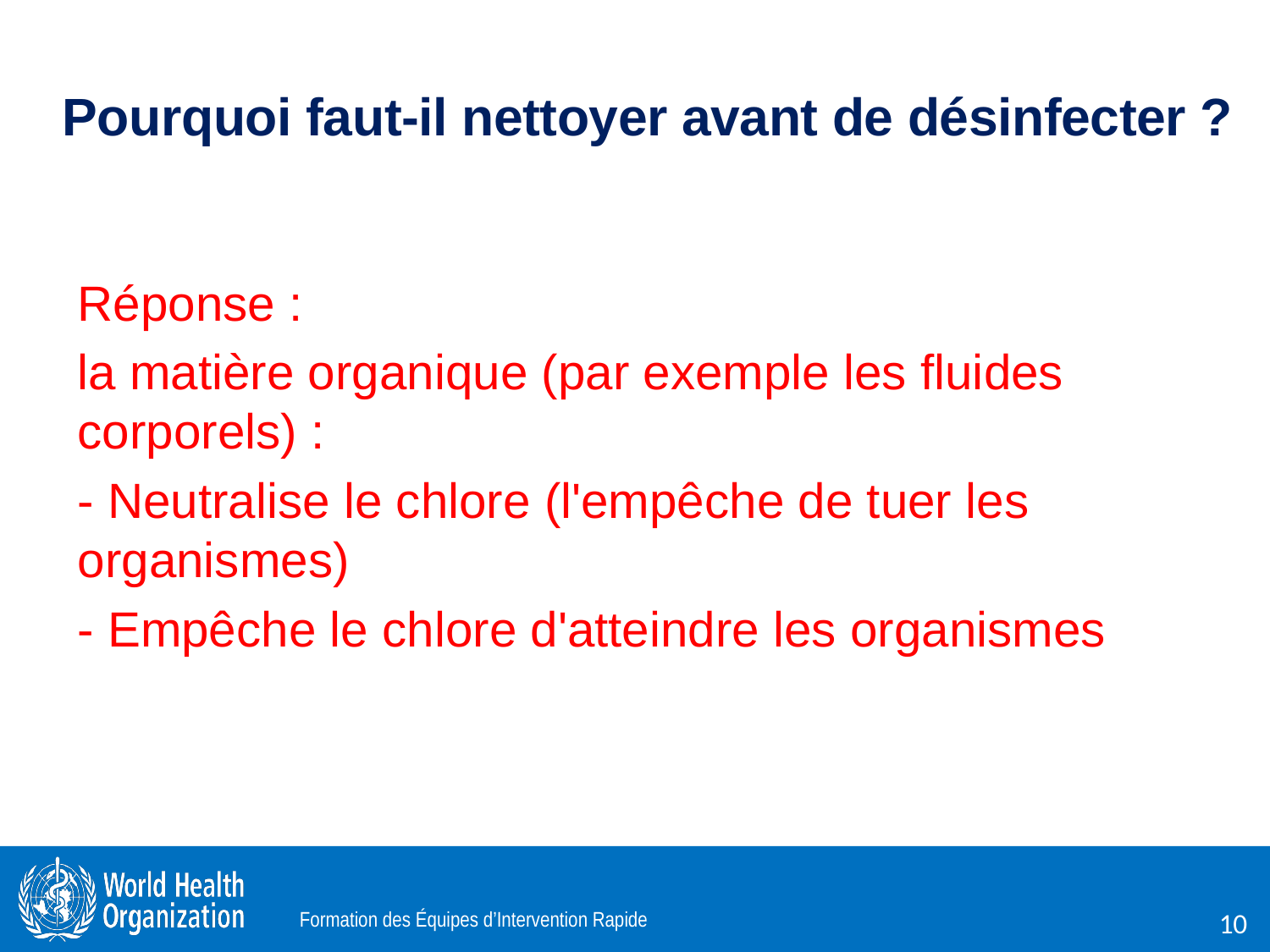

Pourquoi faut-il nettoyer avant de désinfecter ?

Réponse :
la matière organique (par exemple les fluides corporels) :
- Neutralise le chlore (l'empêche de tuer les organismes)
- Empêche le chlore d'atteindre les organismes